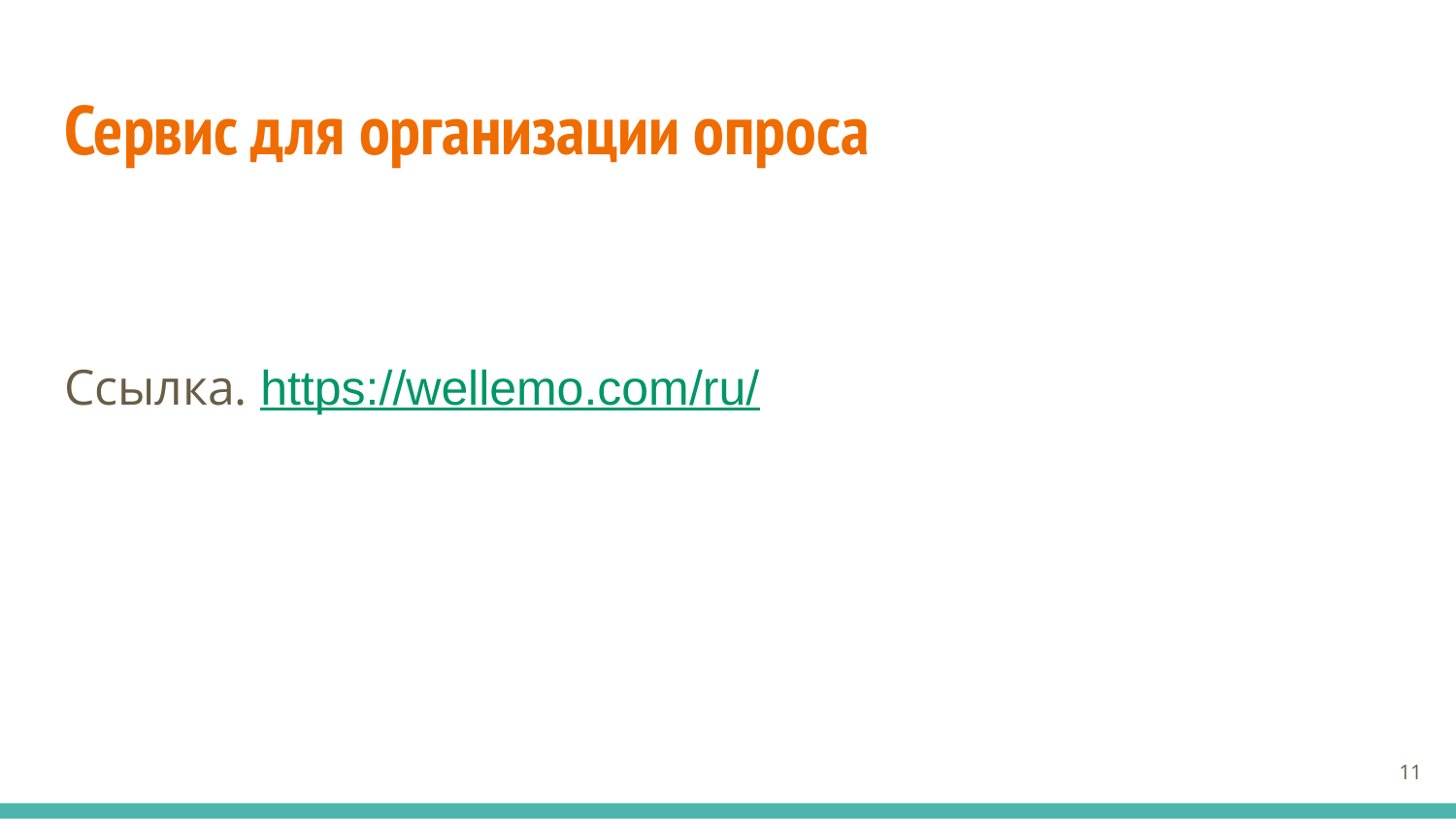

# Сервис для организации опроса
Ссылка. https://wellemo.com/ru/
11